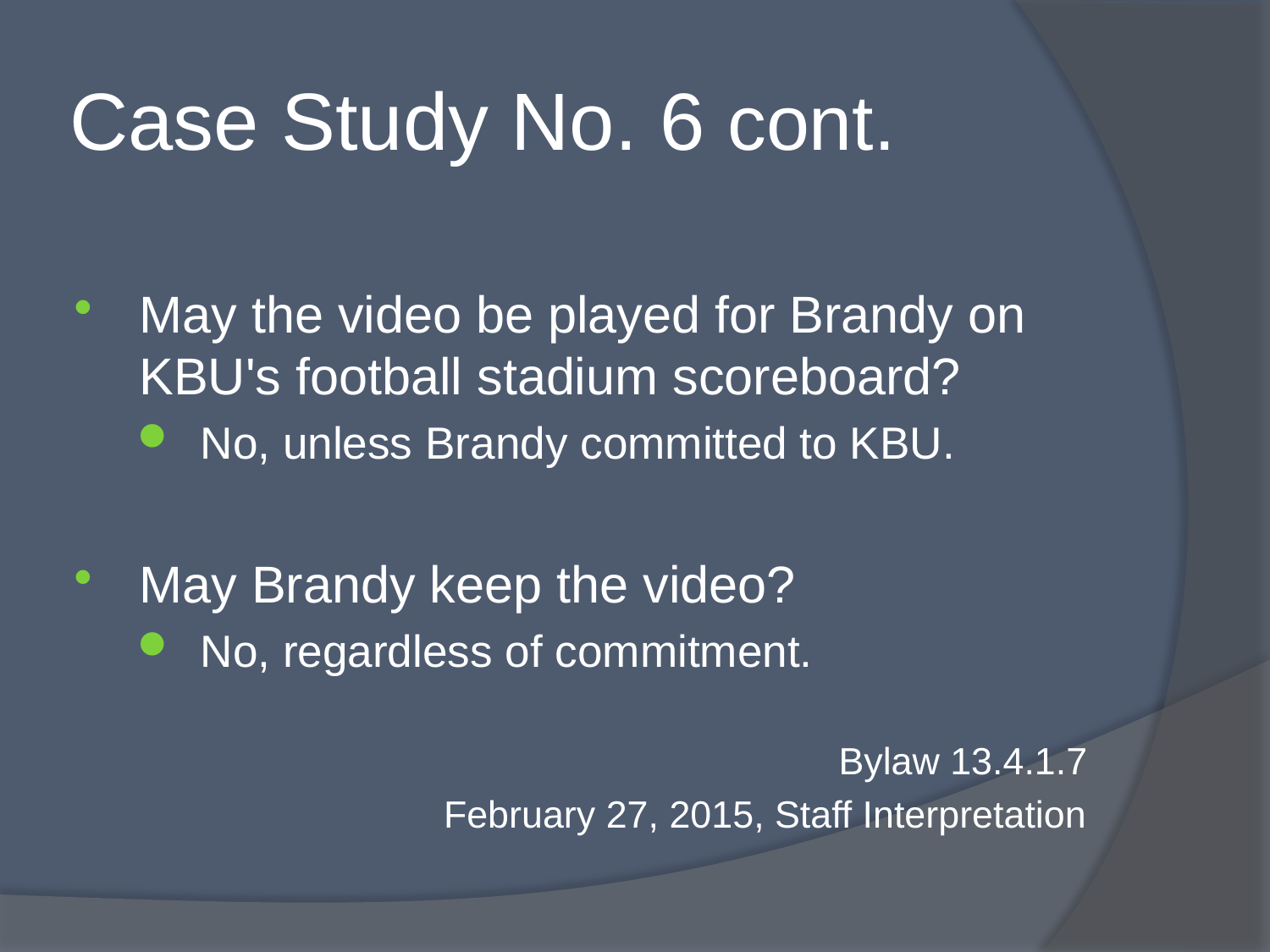

# Case Study No. 6 cont.
May the video be played for Brandy on KBU's football stadium scoreboard?
No, unless Brandy committed to KBU.

May Brandy keep the video?
No, regardless of commitment.

Bylaw 13.4.1.7
February 27, 2015, Staff Interpretation